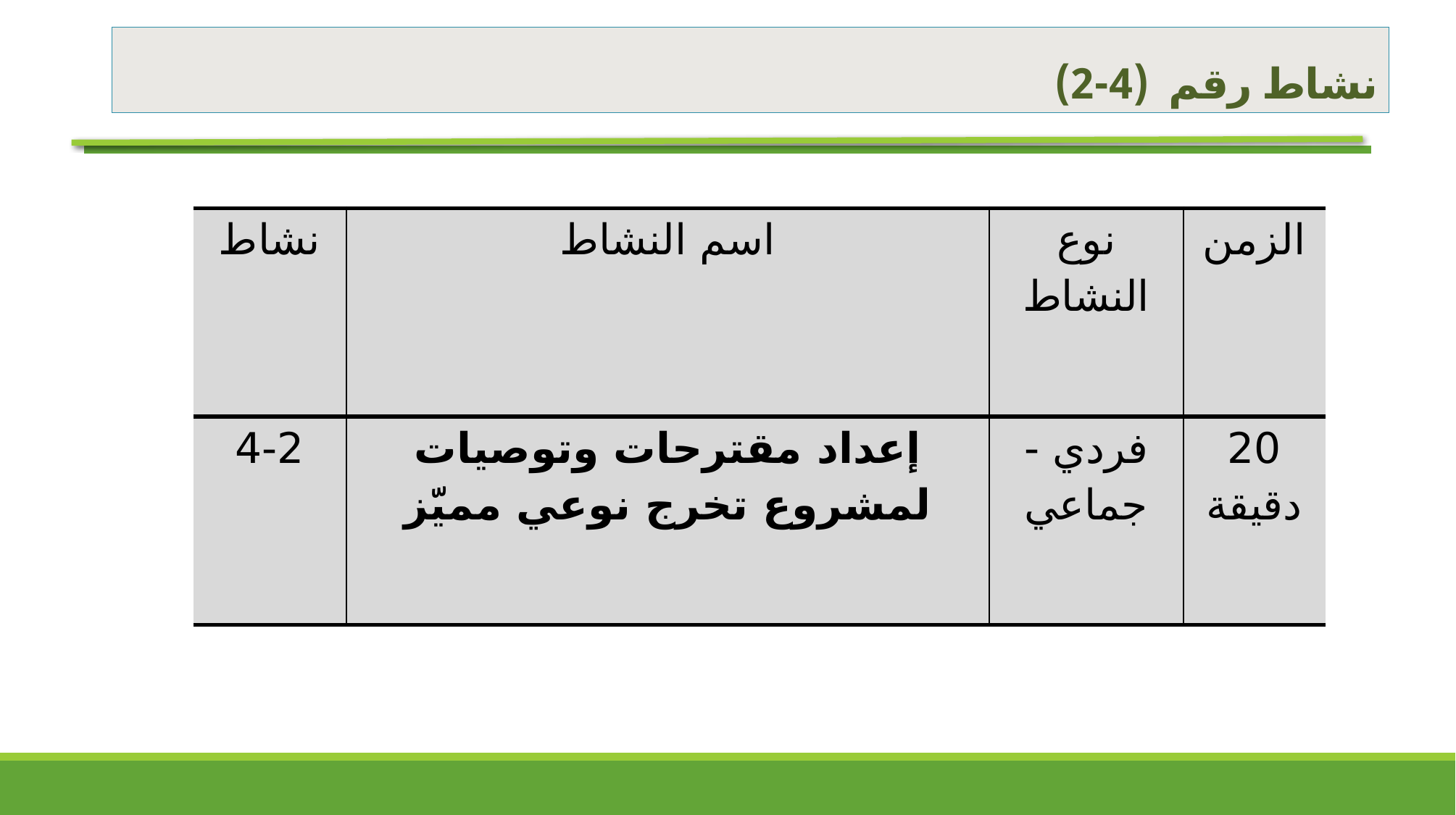

# نشاط رقم  (4-2)
| نشاط | اسم النشاط | نوع النشاط | الزمن |
| --- | --- | --- | --- |
| 4-2 | إعداد مقترحات وتوصيات لمشروع تخرج نوعي مميّز | فردي - جماعي | 20 دقيقة |